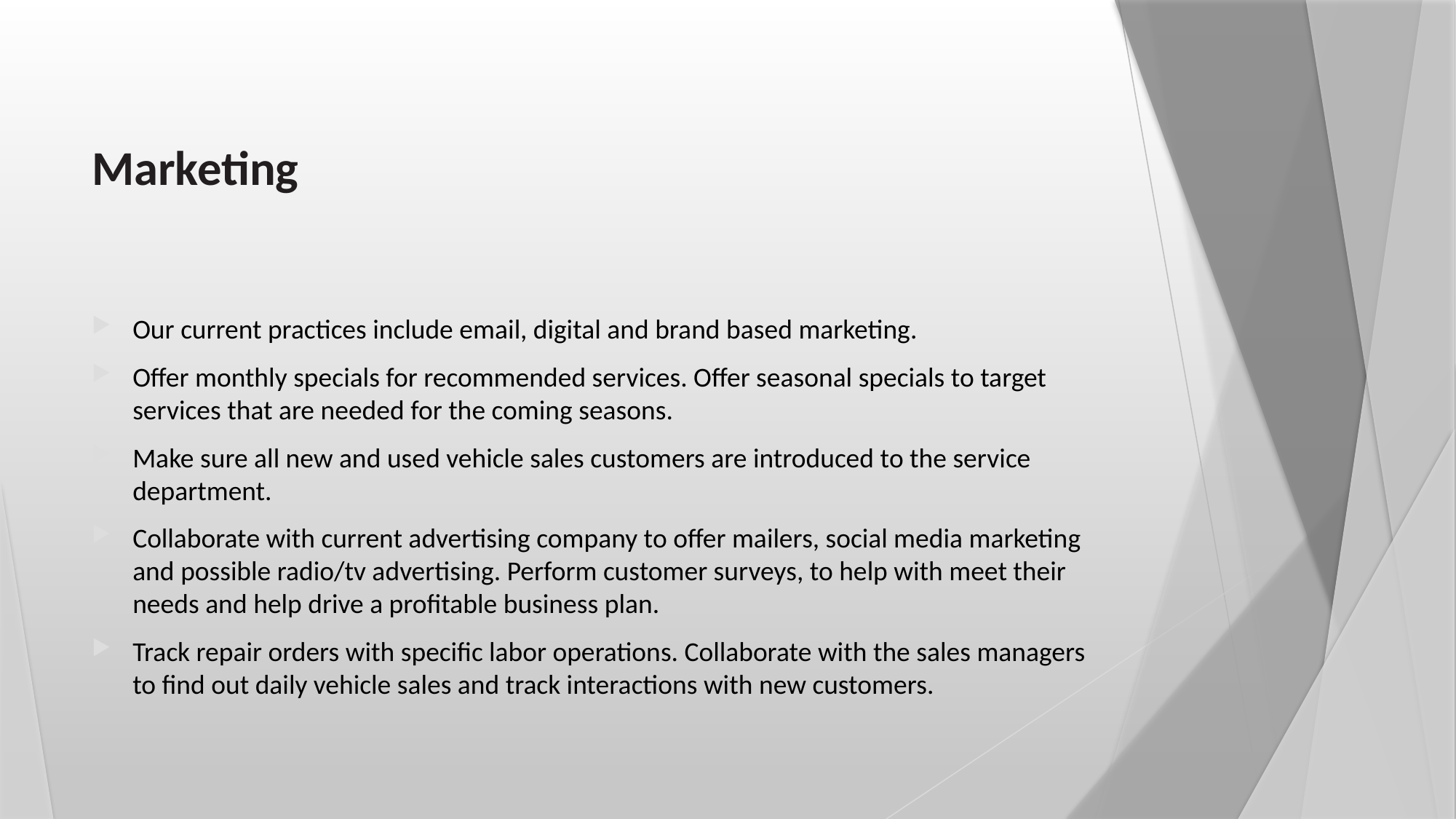

# Marketing

Our current practices include email, digital and brand based marketing.
Offer monthly specials for recommended services. Offer seasonal specials to target services that are needed for the coming seasons.
Make sure all new and used vehicle sales customers are introduced to the service department.
Collaborate with current advertising company to offer mailers, social media marketing and possible radio/tv advertising. Perform customer surveys, to help with meet their needs and help drive a profitable business plan.
Track repair orders with specific labor operations. Collaborate with the sales managers to find out daily vehicle sales and track interactions with new customers.